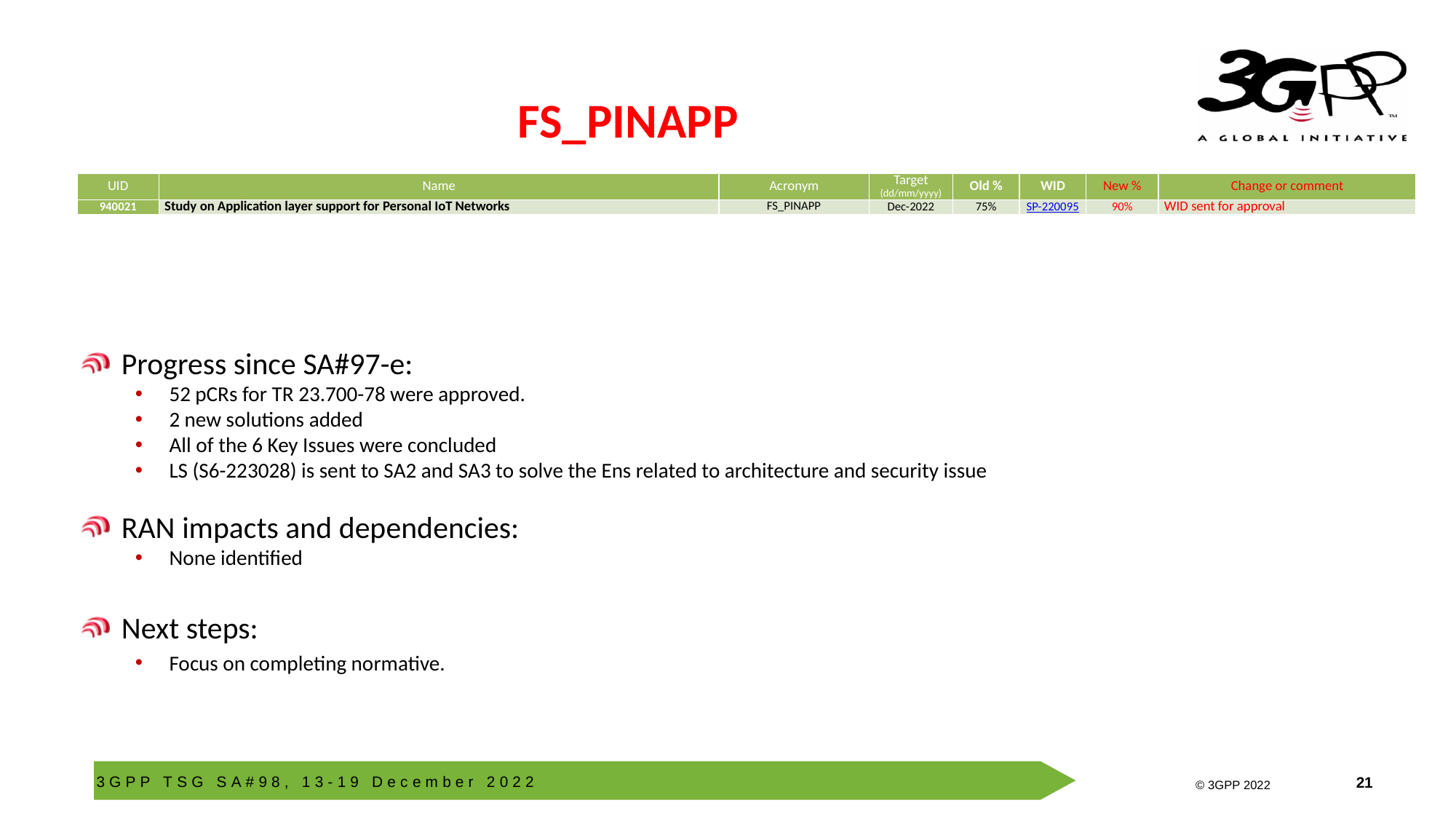

# FS_PINAPP
| UID | Name | Acronym | Target (dd/mm/yyyy) | Old % | WID | New % | Change or comment |
| --- | --- | --- | --- | --- | --- | --- | --- |
| 940021 | Study on Application layer support for Personal IoT Networks | FS\_PINAPP | Dec-2022 | 75% | SP-220095 | 90% | WID sent for approval |
Progress since SA#97-e:
52 pCRs for TR 23.700-78 were approved.
2 new solutions added
All of the 6 Key Issues were concluded
LS (S6-223028) is sent to SA2 and SA3 to solve the Ens related to architecture and security issue

RAN impacts and dependencies:
None identified

Next steps:
Focus on completing normative.